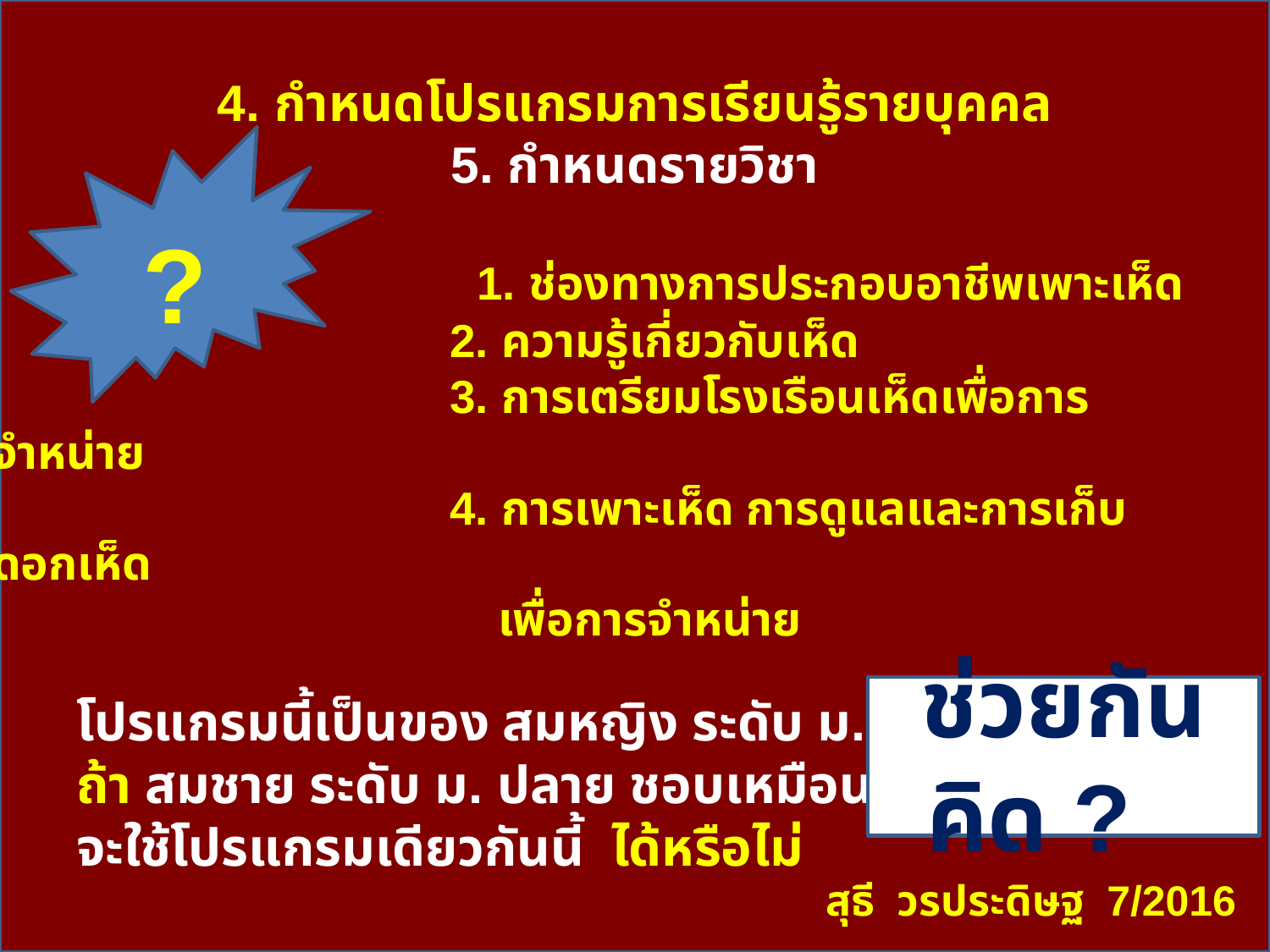

# 4. กำหนดโปรแกรมการเรียนรู้รายบุคคล 5. กำหนดรายวิชา

                               1. ช่องทางการประกอบอาชีพเพาะเห็ด
                                      2. ความรู้เกี่ยวกับเห็ด
                                      3. การเตรียมโรงเรือนเห็ดเพื่อการจำหน่าย
                                      4. การเพาะเห็ด การดูแลและการเก็บดอกเห็ด
                                          เพื่อการจำหน่าย
?
โปรแกรมนี้เป็นของ สมหญิง ระดับ ม.ต้น
ถ้า สมชาย ระดับ ม. ปลาย ชอบเหมือนกัน
จะใช้โปรแกรมเดียวกันนี้  ได้หรือไม่
ช่วยกันคิด ?
สุธี  วรประดิษฐ  7/2016